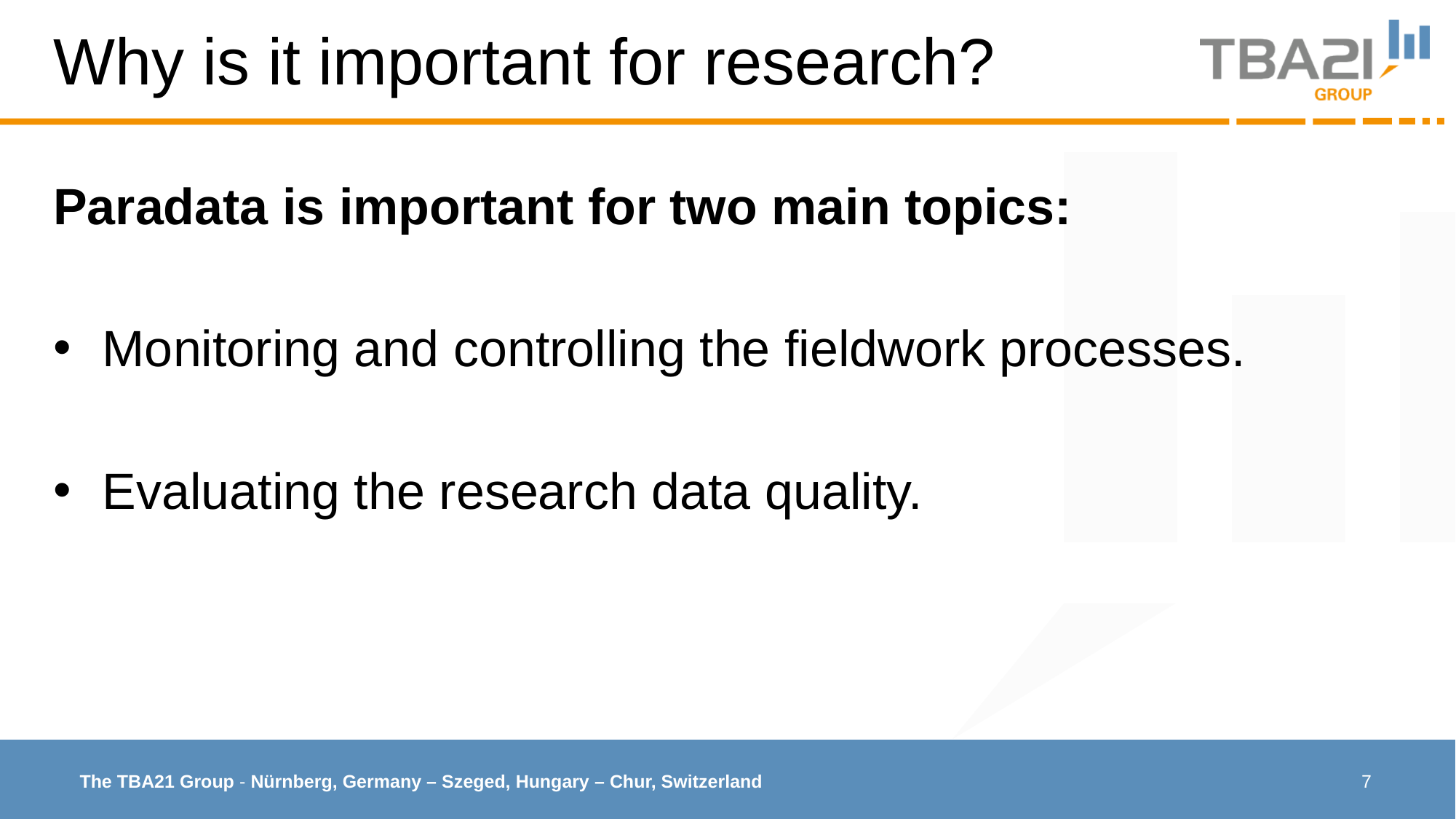

# Why is it important for research?
Paradata is important for two main topics:

Monitoring and controlling the fieldwork processes.

Evaluating the research data quality.
7